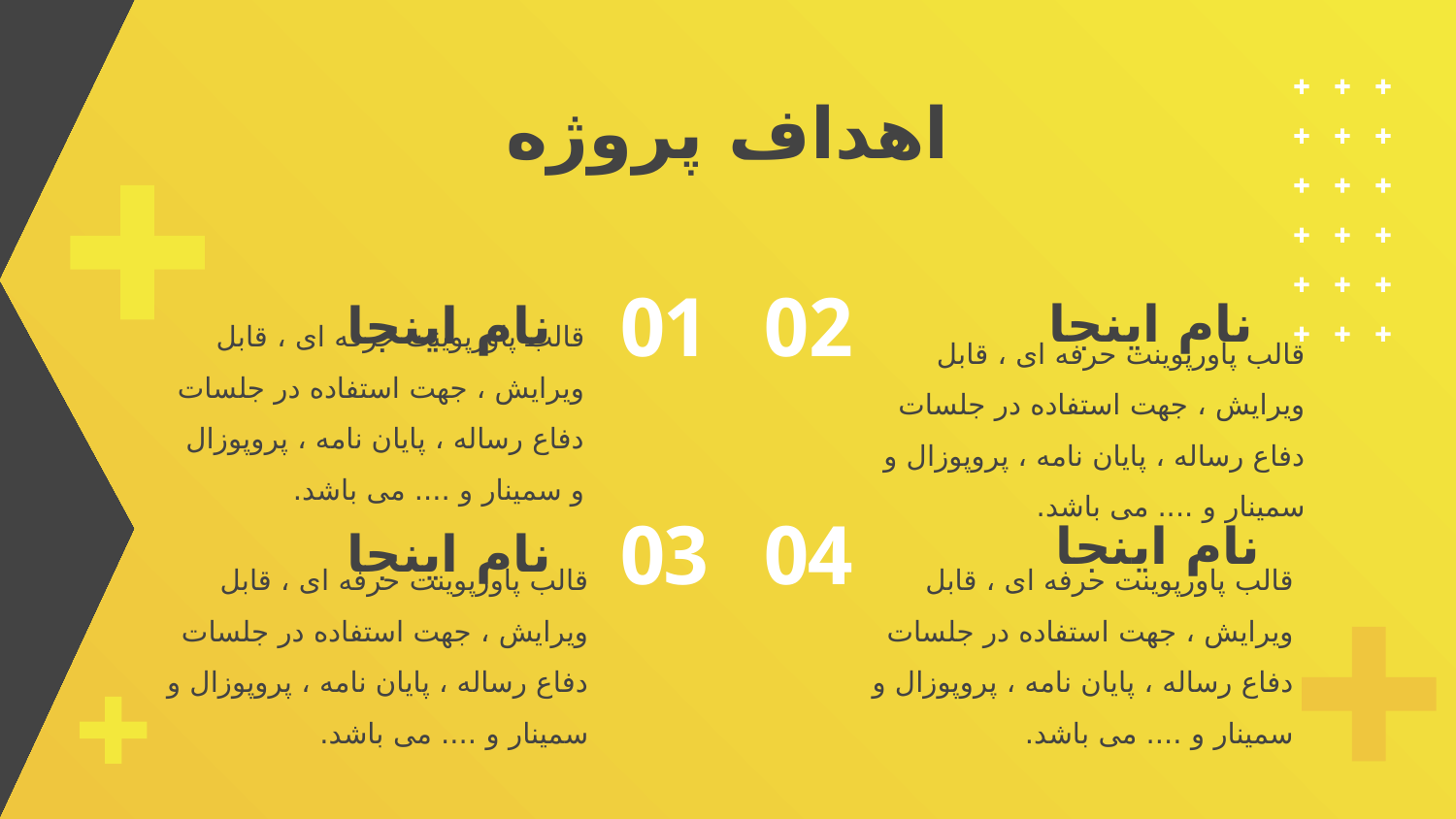

# اهداف پروژه

نام اینجا
نام اینجا
01
02
قالب پاورپوينت حرفه ای ، قابل ویرایش ، جهت استفاده در جلسات دفاع رساله ، پایان نامه ، پروپوزال و سمینار و .... می باشد.
قالب پاورپوينت حرفه ای ، قابل ویرایش ، جهت استفاده در جلسات دفاع رساله ، پایان نامه ، پروپوزال و سمینار و .... می باشد.
نام اینجا
نام اینجا
03
04
قالب پاورپوينت حرفه ای ، قابل ویرایش ، جهت استفاده در جلسات دفاع رساله ، پایان نامه ، پروپوزال و سمینار و .... می باشد.
قالب پاورپوينت حرفه ای ، قابل ویرایش ، جهت استفاده در جلسات دفاع رساله ، پایان نامه ، پروپوزال و سمینار و .... می باشد.